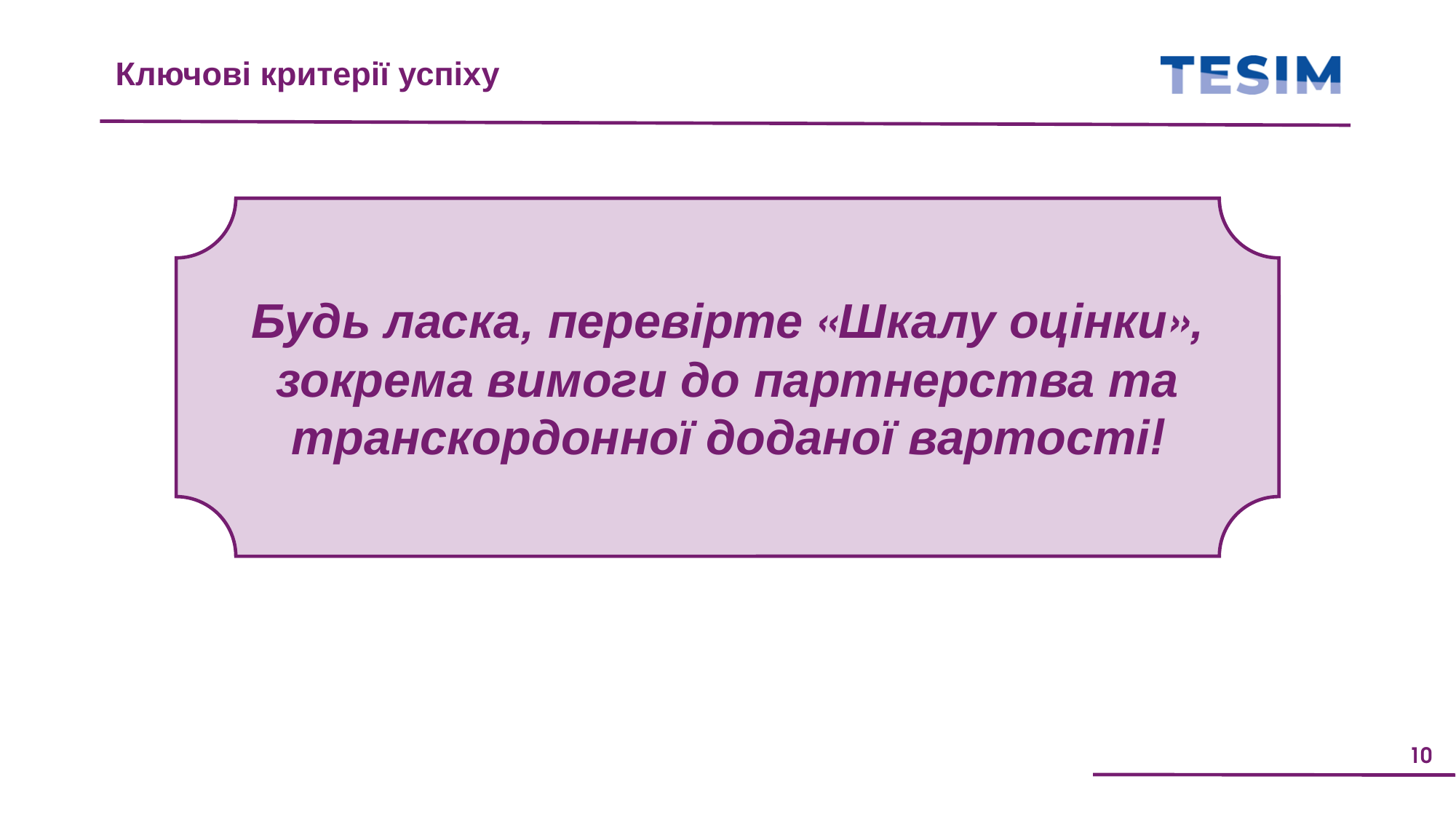

Ключові критерії успіху
Будь ласка, перевірте «Шкалу оцінки», зокрема вимоги до партнерства та транскордонної доданої вартості!